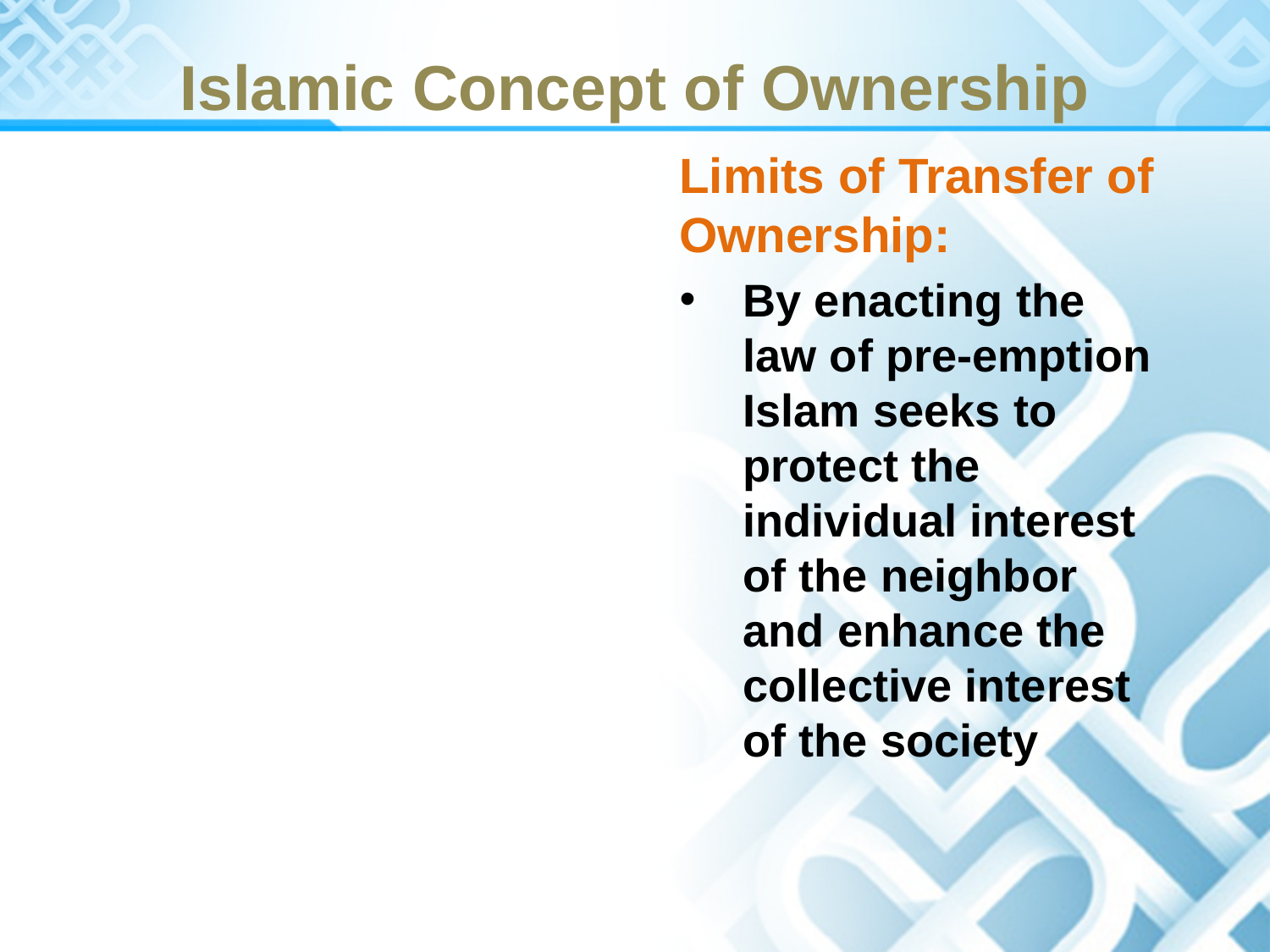

Islamic Concept of Ownership
Limits of Transfer of Ownership:
By enacting the law of pre-emption Islam seeks to protect the individual interest of the neighbor and enhance the collective interest of the society